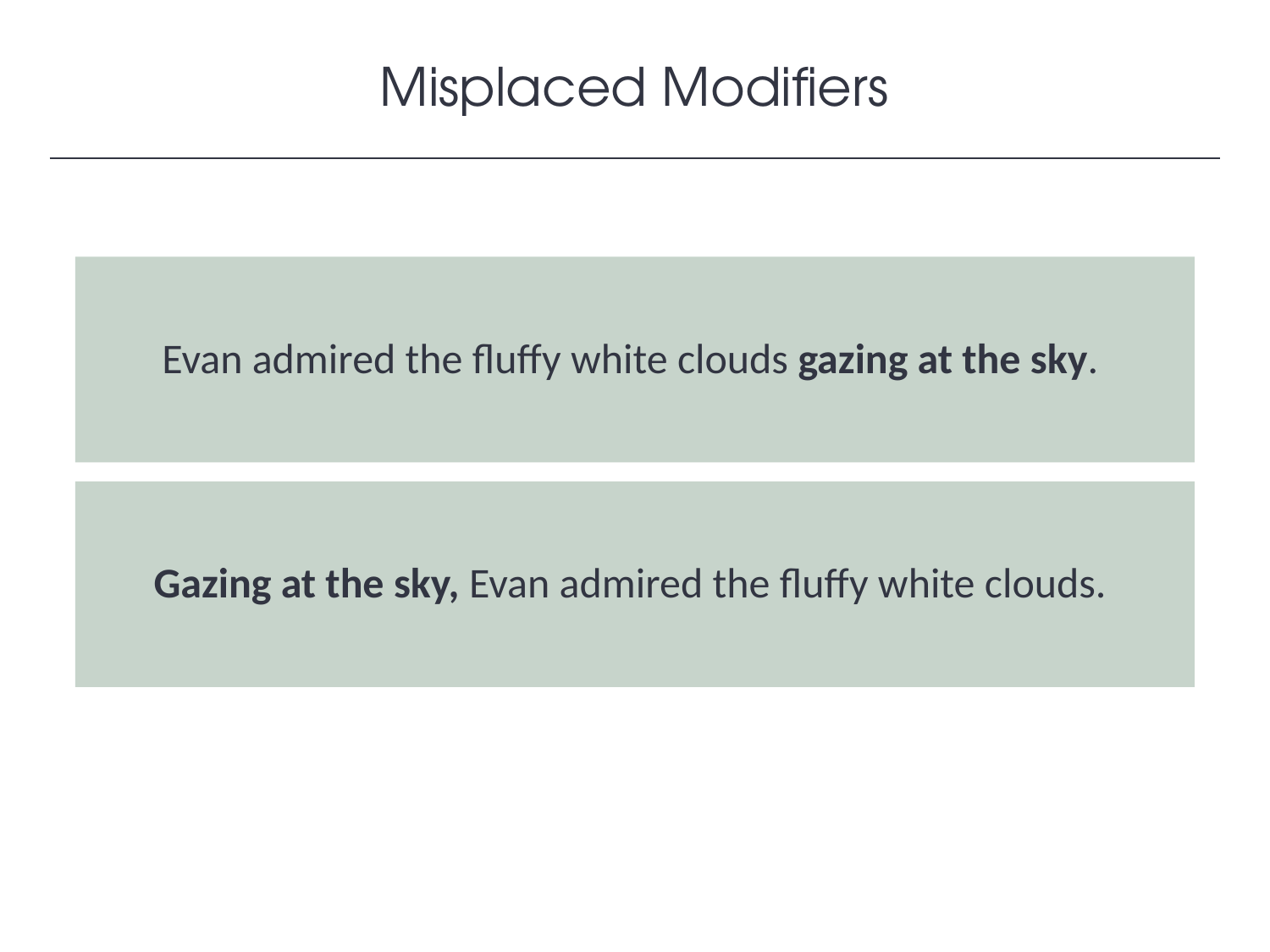

Misplaced Modifiers
HAWKES LEARNING

Evan admired the fluffy white clouds gazing at the sky.

Gazing at the sky, Evan admired the fluffy white clouds.